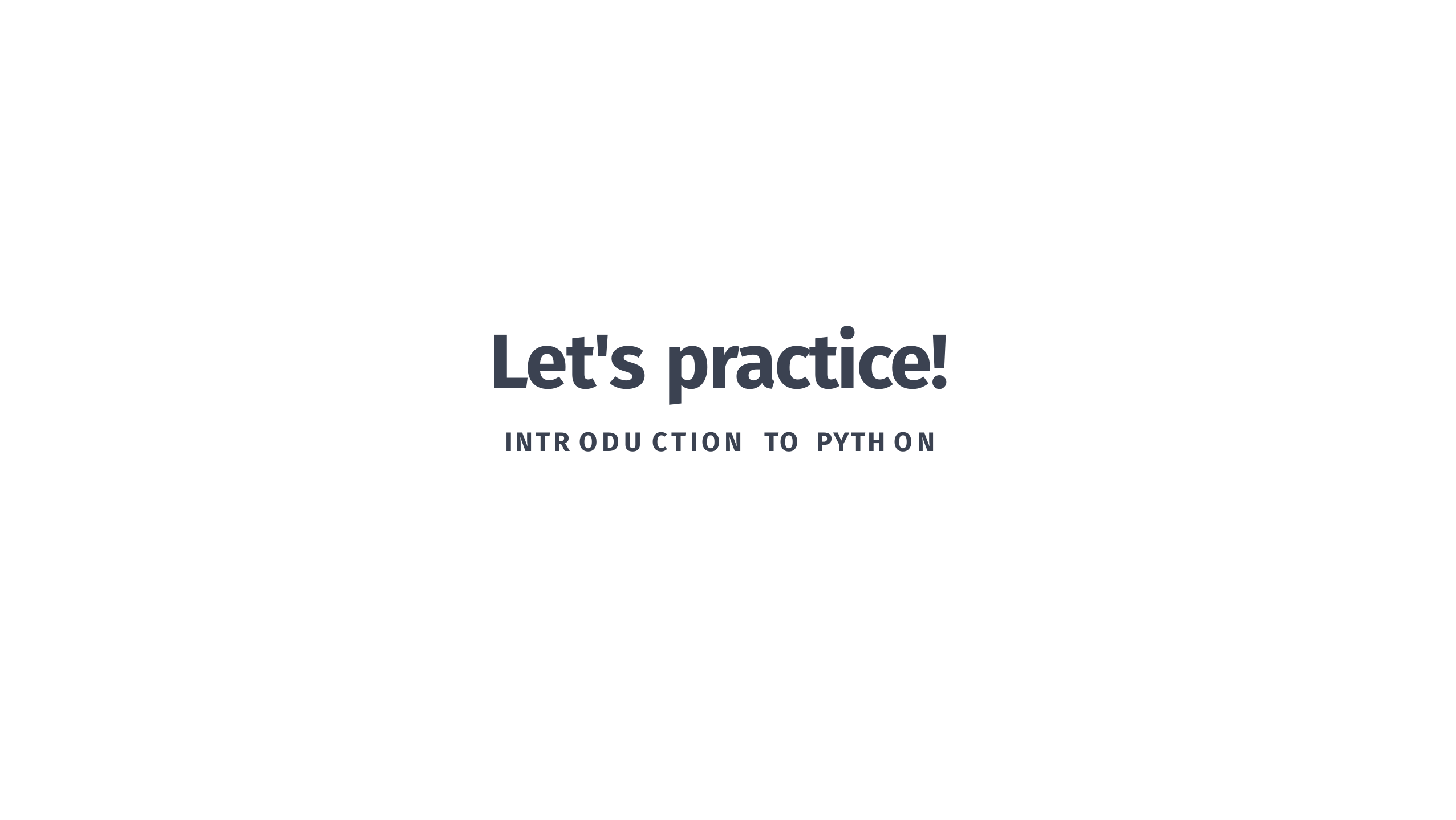

# Let's practice!
INTR ODU CTION	TO	PYTH ON